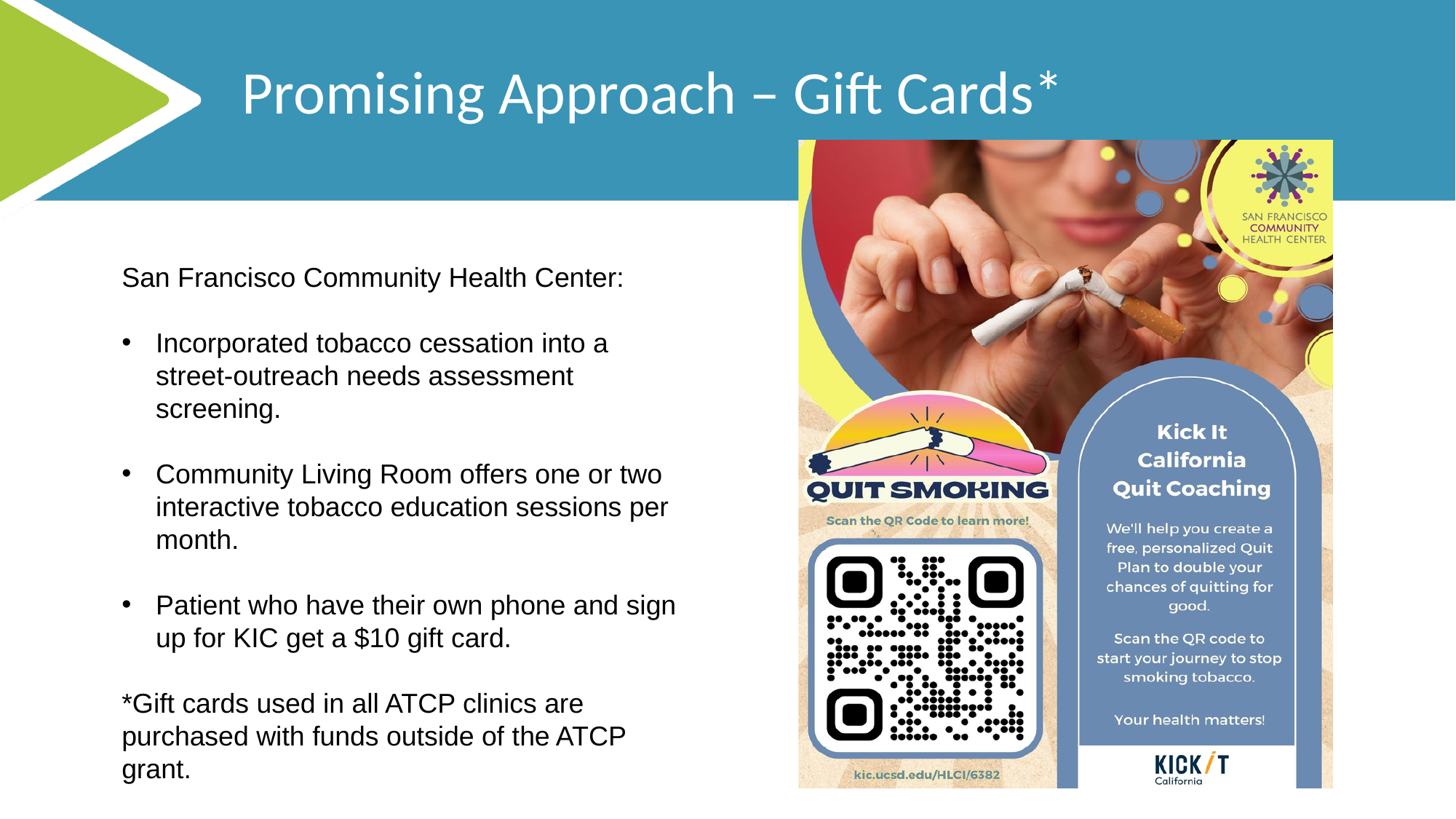

Promising Approach – Gift Cards*

San Francisco Community Health Center:

Incorporated tobacco cessation into a street-outreach needs assessment screening.

Community Living Room offers one or two interactive tobacco education sessions per month.

Patient who have their own phone and sign up for KIC get a $10 gift card.

*Gift cards used in all ATCP clinics are purchased with funds outside of the ATCP grant.